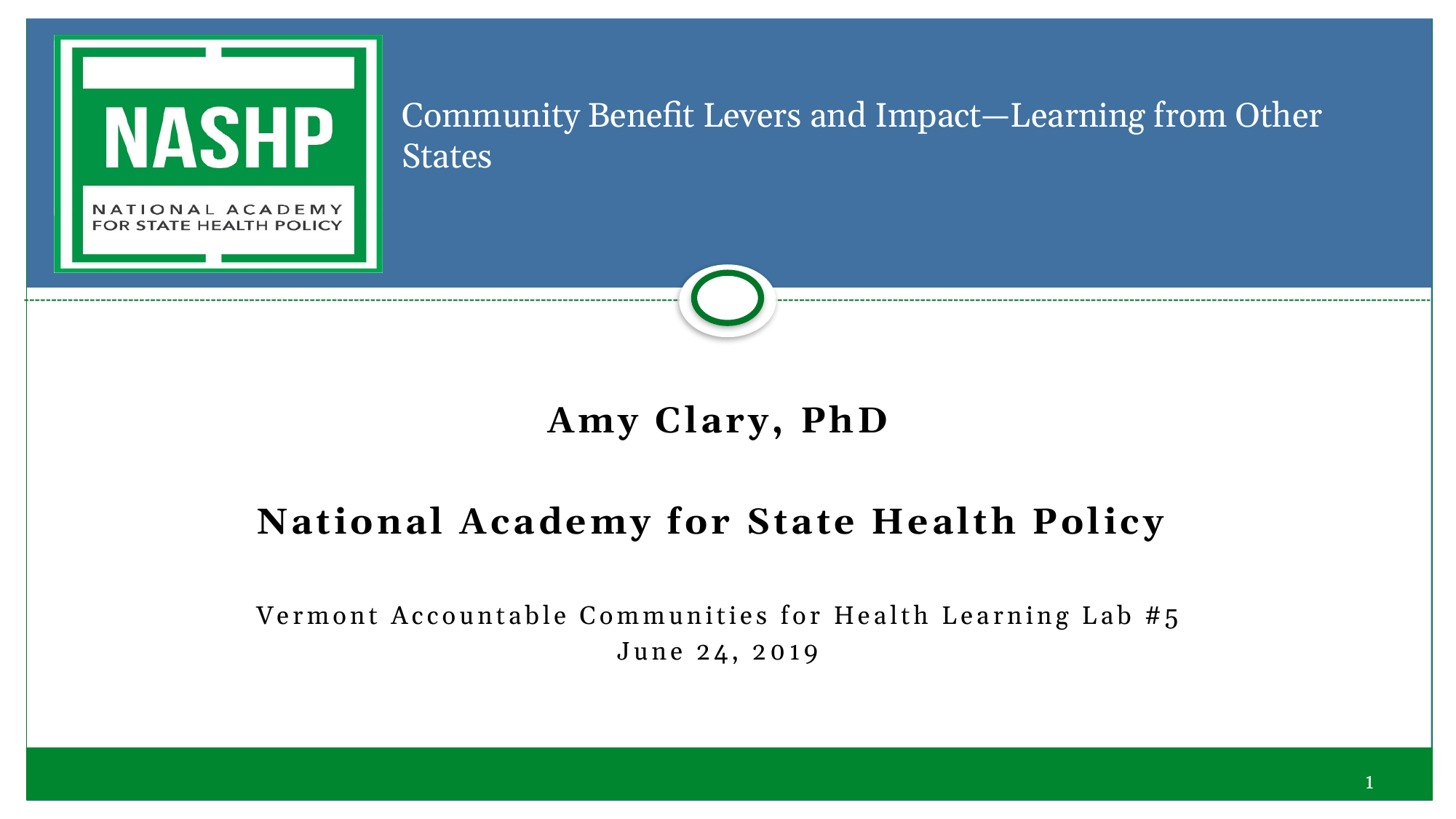

# Community Benefit Levers and Impact—Learning from Other States
Amy Clary, PhD

National Academy for State Health Policy

Vermont Accountable Communities for Health Learning Lab #5
June 24, 2019